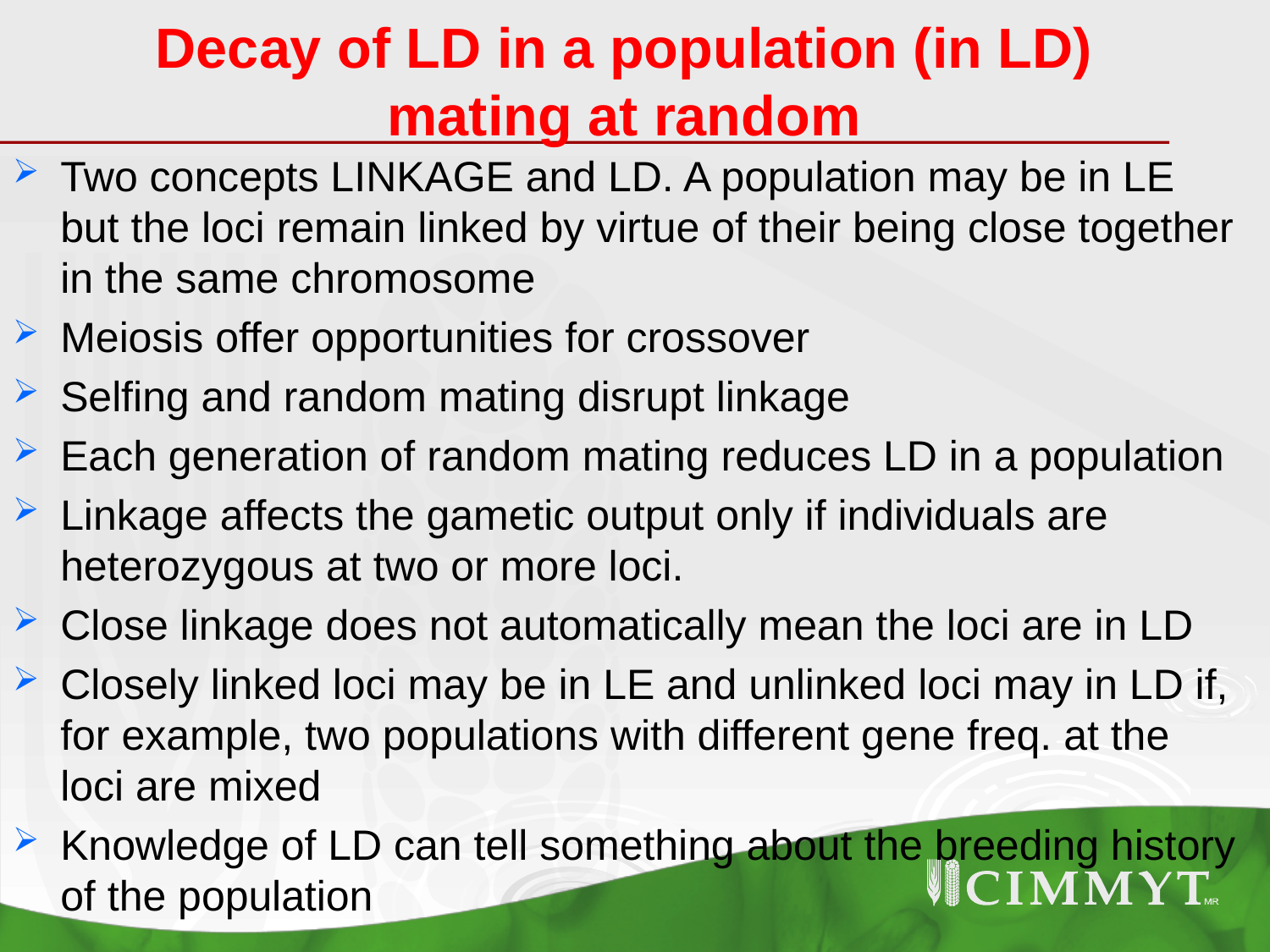

# Decay of LD in a population (in LD) mating at random
Two concepts LINKAGE and LD. A population may be in LE but the loci remain linked by virtue of their being close together in the same chromosome
Meiosis offer opportunities for crossover
Selfing and random mating disrupt linkage
Each generation of random mating reduces LD in a population
Linkage affects the gametic output only if individuals are heterozygous at two or more loci.
Close linkage does not automatically mean the loci are in LD
Closely linked loci may be in LE and unlinked loci may in LD if, for example, two populations with different gene freq. at the loci are mixed
Knowledge of LD can tell something about the breeding history of the population